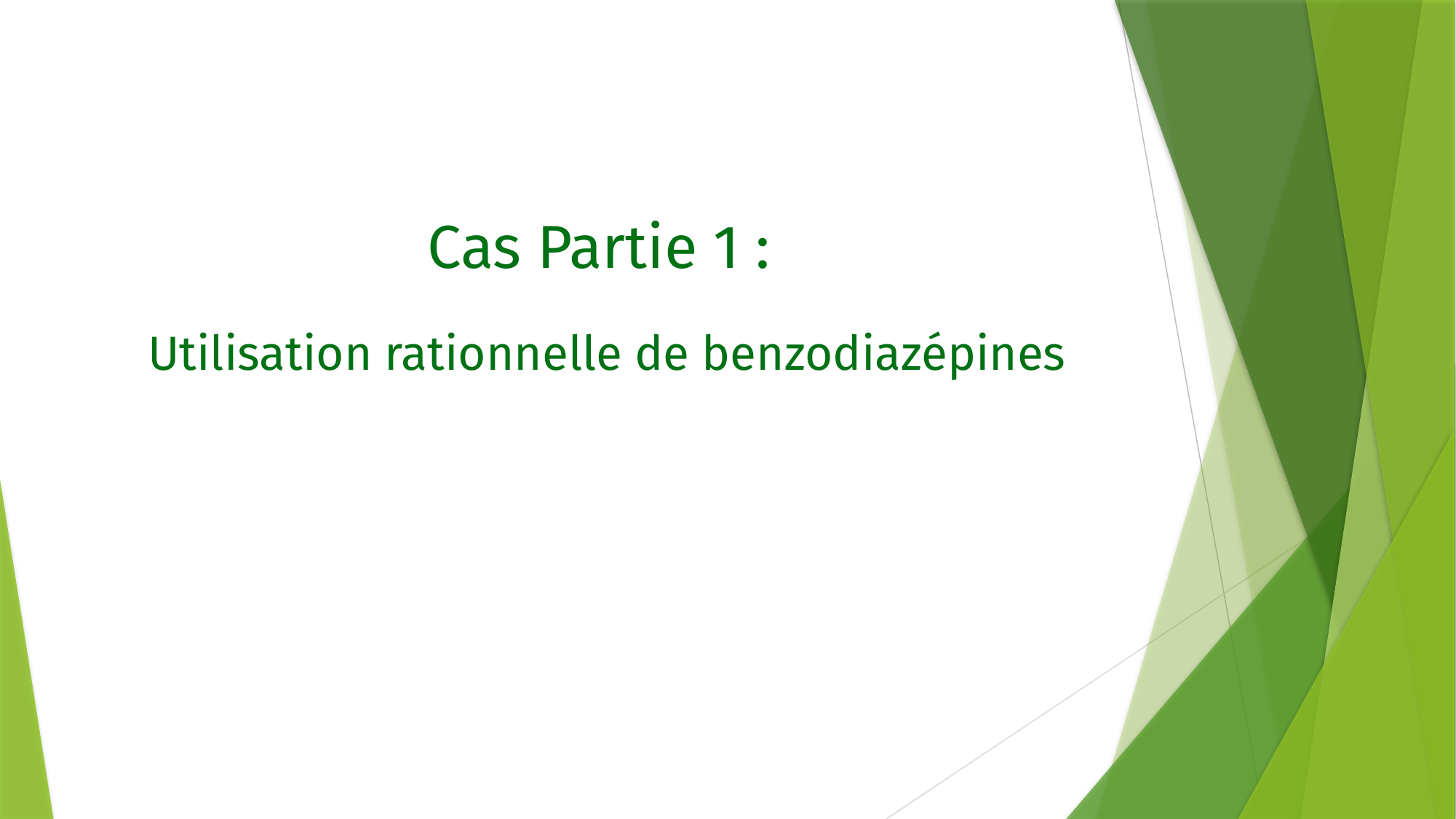

# Cas Partie 1 :
Utilisation rationnelle de benzodiazépines